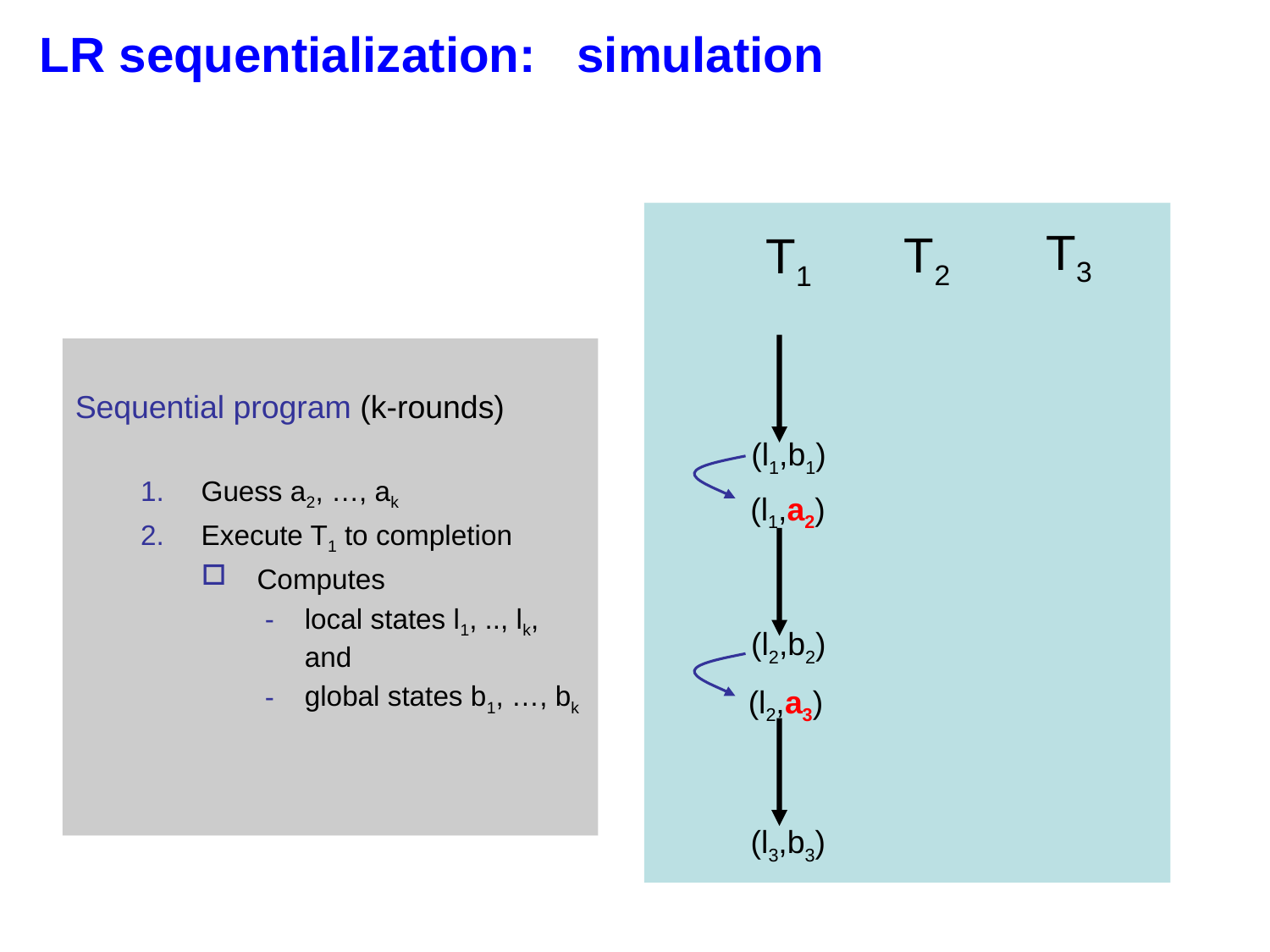

# LR sequentialization:   simulation

T3
T2
T1

Sequential program (k-rounds)

Guess a2, …, ak
Execute T1 to completion
Computes
local states l1, .., lk, and
global states b1, …, bk

(l1,b1)

(l1,a2)

(l2,b2)

(l2,a3)

(l3,b3)